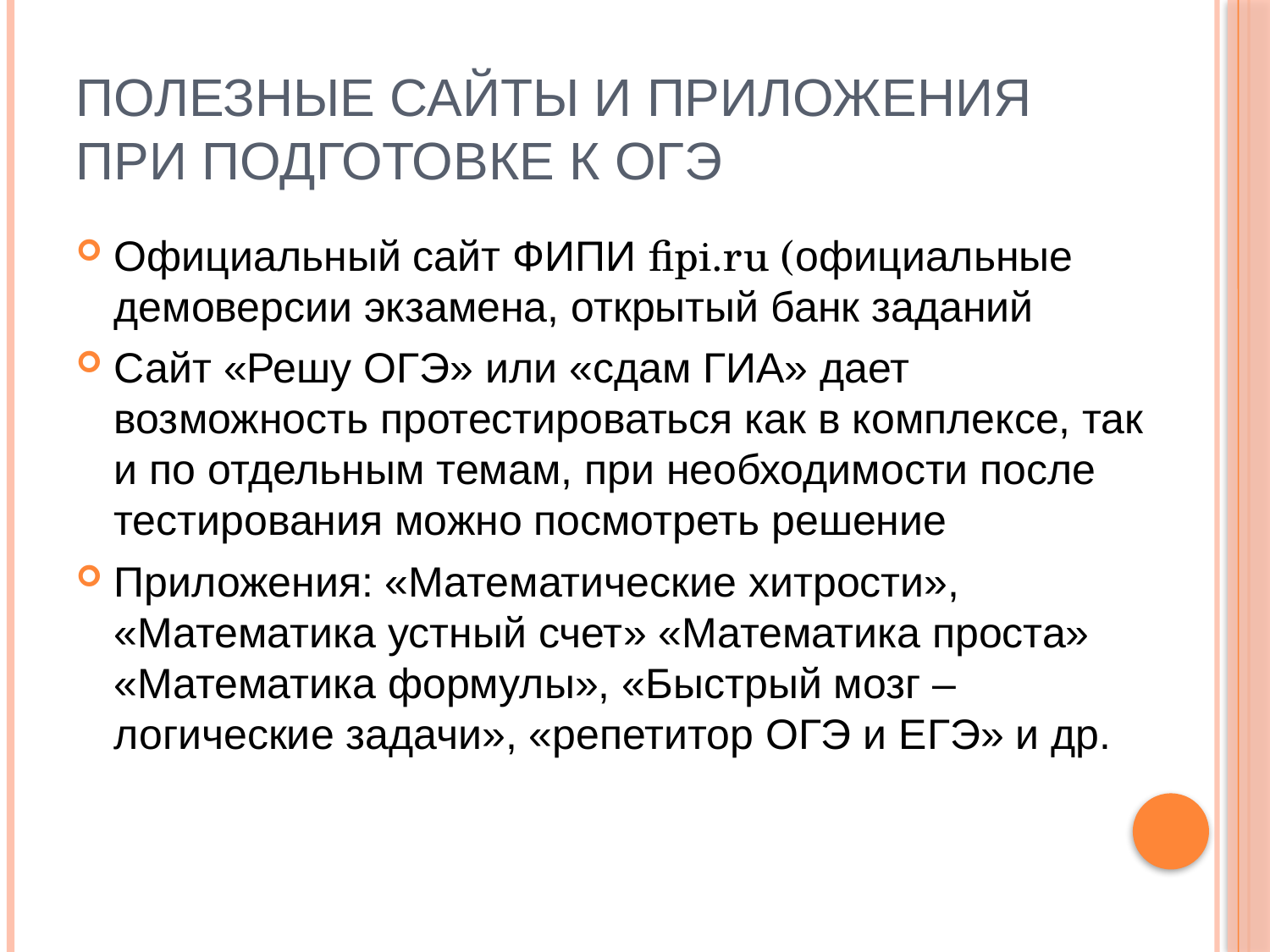

# Полезные сайты и приложения при подготовке к ОГЭ
Официальный сайт ФИПИ fipi.ru (официальные демоверсии экзамена, открытый банк заданий
Сайт «Решу ОГЭ» или «сдам ГИА» дает возможность протестироваться как в комплексе, так и по отдельным темам, при необходимости после тестирования можно посмотреть решение
Приложения: «Математические хитрости», «Математика устный счет» «Математика проста» «Математика формулы», «Быстрый мозг – логические задачи», «репетитор ОГЭ и ЕГЭ» и др.